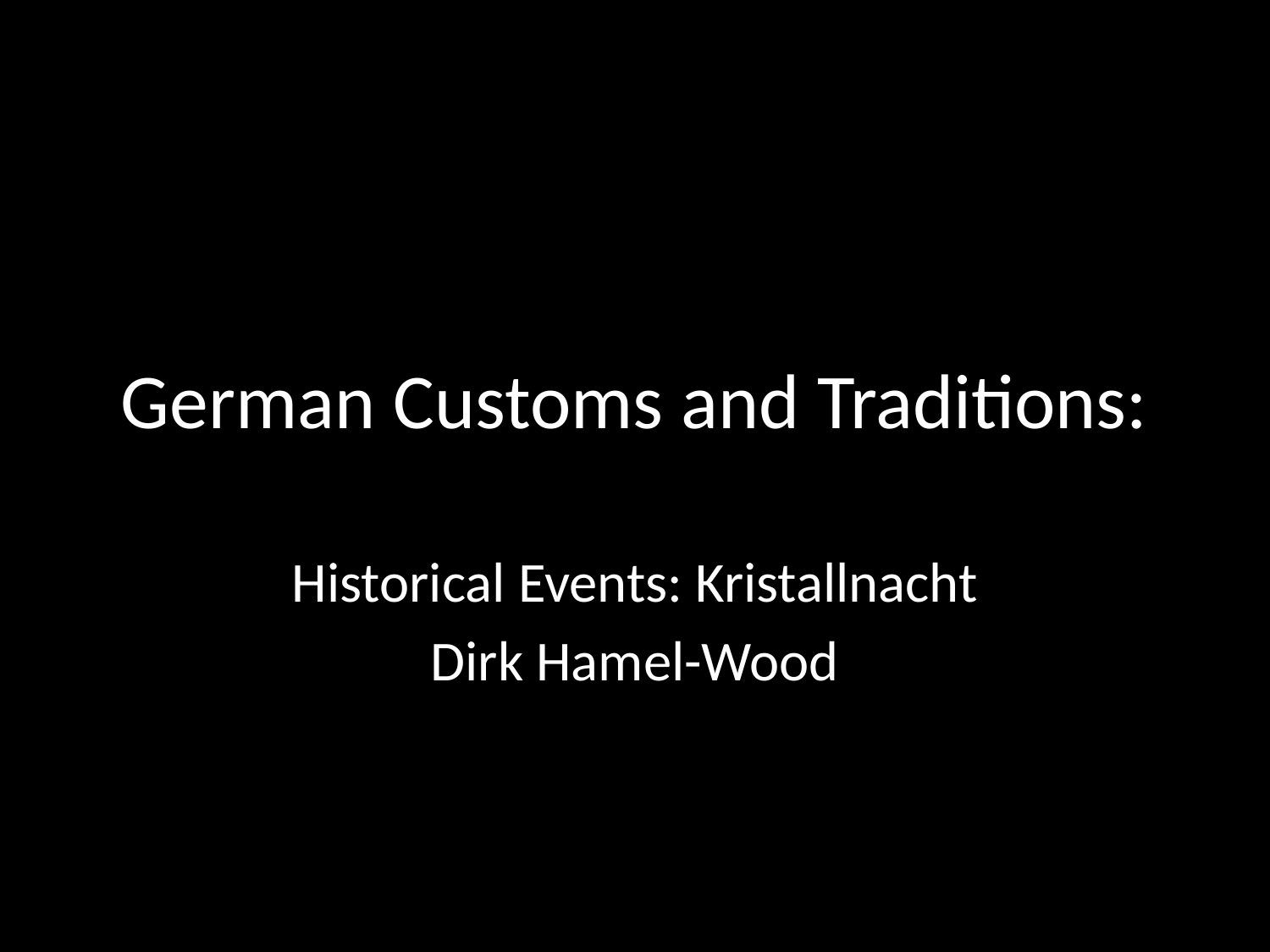

# German Customs and Traditions:
Historical Events: Kristallnacht
Dirk Hamel-Wood